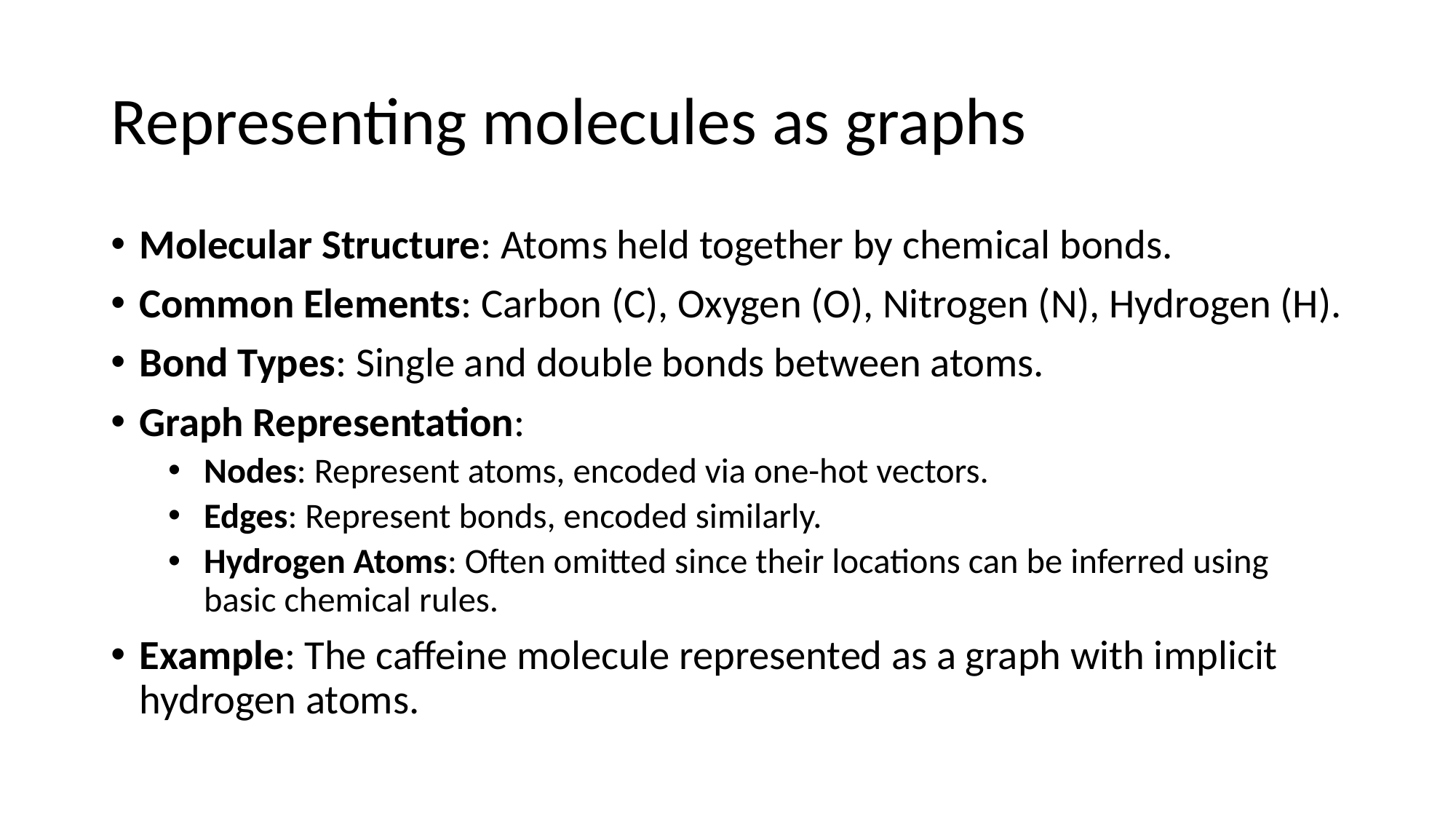

# Representing molecules as graphs
Molecular Structure: Atoms held together by chemical bonds.
Common Elements: Carbon (C), Oxygen (O), Nitrogen (N), Hydrogen (H).
Bond Types: Single and double bonds between atoms.
Graph Representation:
Nodes: Represent atoms, encoded via one-hot vectors.
Edges: Represent bonds, encoded similarly.
Hydrogen Atoms: Often omitted since their locations can be inferred using basic chemical rules.
Example: The caffeine molecule represented as a graph with implicit hydrogen atoms.